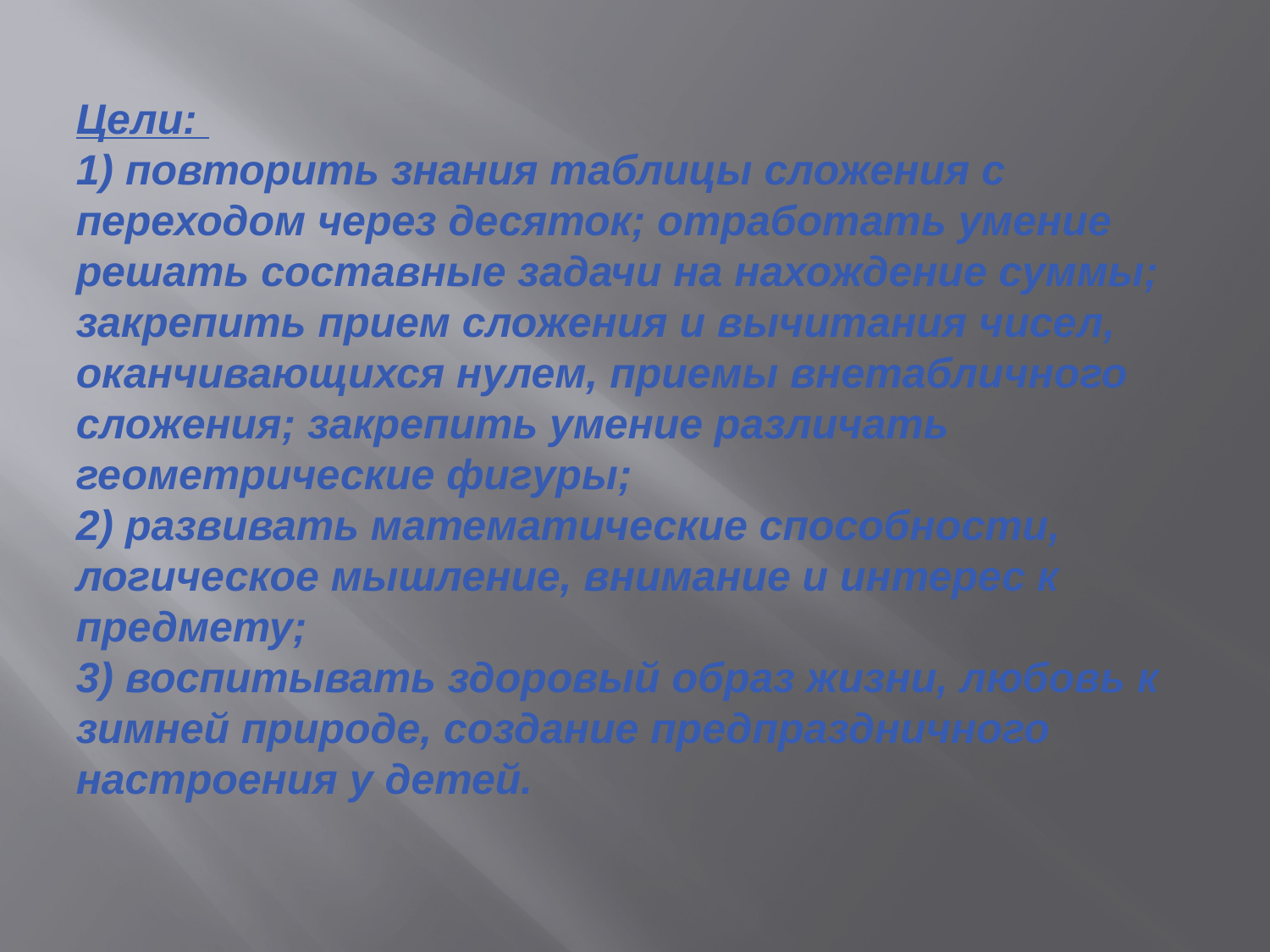

# Цели: 1) повторить знания таблицы сложения с переходом через десяток; отработать умение решать составные задачи на нахождение суммы; закрепить прием сложения и вычитания чисел, оканчивающихся нулем, приемы внетабличного сложения; закрепить умение различать геометрические фигуры; 2) развивать математические способности, логическое мышление, внимание и интерес к предмету; 3) воспитывать здоровый образ жизни, любовь к зимней природе, создание предпраздничного настроения у детей.